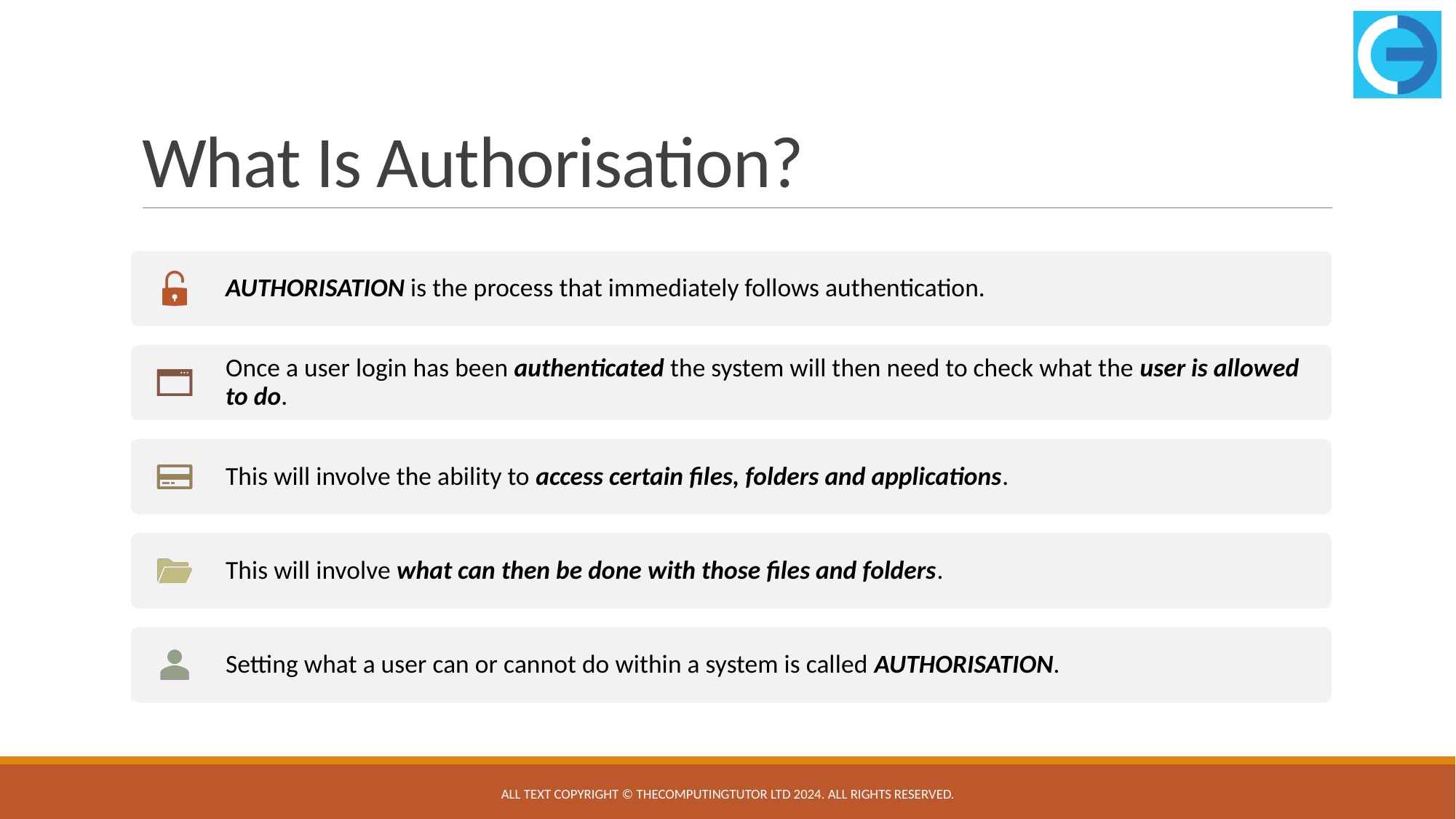

# What Is Authorisation?
AUTHORISATION is the process that immediately follows authentication.
Once a user login has been authenticated the system will then need to check what the user is allowed to do.
This will involve the ability to access certain files, folders and applications.
This will involve what can then be done with those files and folders.
Setting what a user can or cannot do within a system is called AUTHORISATION.
All text copyright © TheComputingTutor Ltd 2024. All rights Reserved.